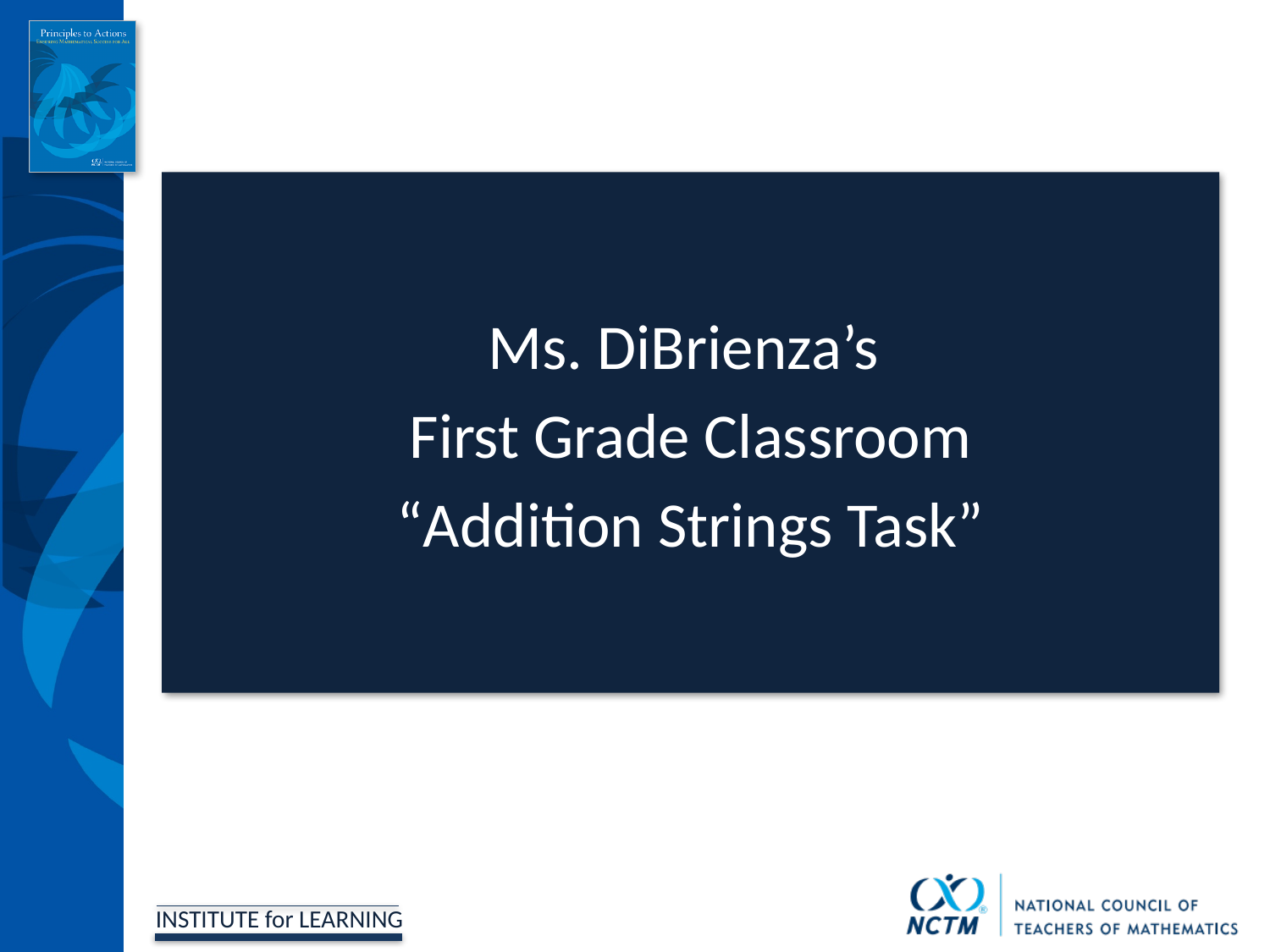

Ms. DiBrienza’s
First Grade Classroom
“Addition Strings Task”